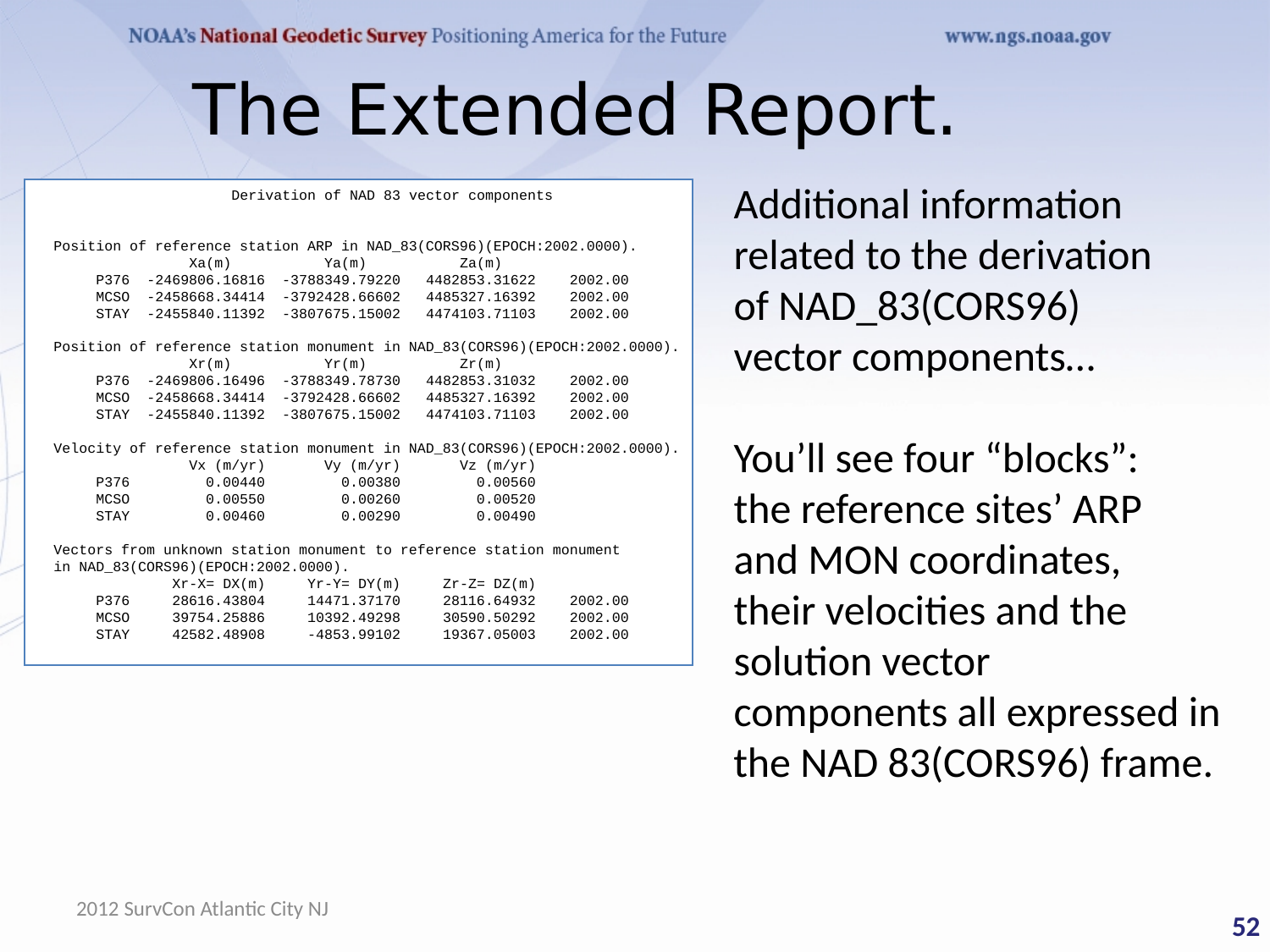

# The Extended Report.
Additional information
related to the derivation
of NAD_83(CORS96)
vector components…

You’ll see four “blocks”:
the reference sites’ ARP
and MON coordinates,
their velocities and the
solution vector
components all expressed in the NAD 83(CORS96) frame.
                       Derivation of NAD 83 vector components

  Position of reference station ARP in NAD_83(CORS96)(EPOCH:2002.0000).
                  Xa(m)           Ya(m)           Za(m)
       P376  -2469806.16816  -3788349.79220   4482853.31622    2002.00
       MCSO  -2458668.34414  -3792428.66602   4485327.16392    2002.00
       STAY  -2455840.11392  -3807675.15002   4474103.71103    2002.00

  Position of reference station monument in NAD_83(CORS96)(EPOCH:2002.0000).
                  Xr(m)           Yr(m)           Zr(m)
       P376  -2469806.16496  -3788349.78730   4482853.31032    2002.00
       MCSO  -2458668.34414  -3792428.66602   4485327.16392    2002.00
       STAY  -2455840.11392  -3807675.15002   4474103.71103    2002.00

  Velocity of reference station monument in NAD_83(CORS96)(EPOCH:2002.0000).
                  Vx (m/yr)       Vy (m/yr)       Vz (m/yr)
       P376         0.00440         0.00380         0.00560
       MCSO         0.00550         0.00260         0.00520
       STAY         0.00460         0.00290         0.00490

  Vectors from unknown station monument to reference station monument
  in NAD_83(CORS96)(EPOCH:2002.0000).
                Xr-X= DX(m)     Yr-Y= DY(m)     Zr-Z= DZ(m)
       P376     28616.43804     14471.37170     28116.64932    2002.00
       MCSO     39754.25886     10392.49298     30590.50292    2002.00
       STAY     42582.48908     -4853.99102     19367.05003    2002.00
2012 SurvCon Atlantic City NJ

 52